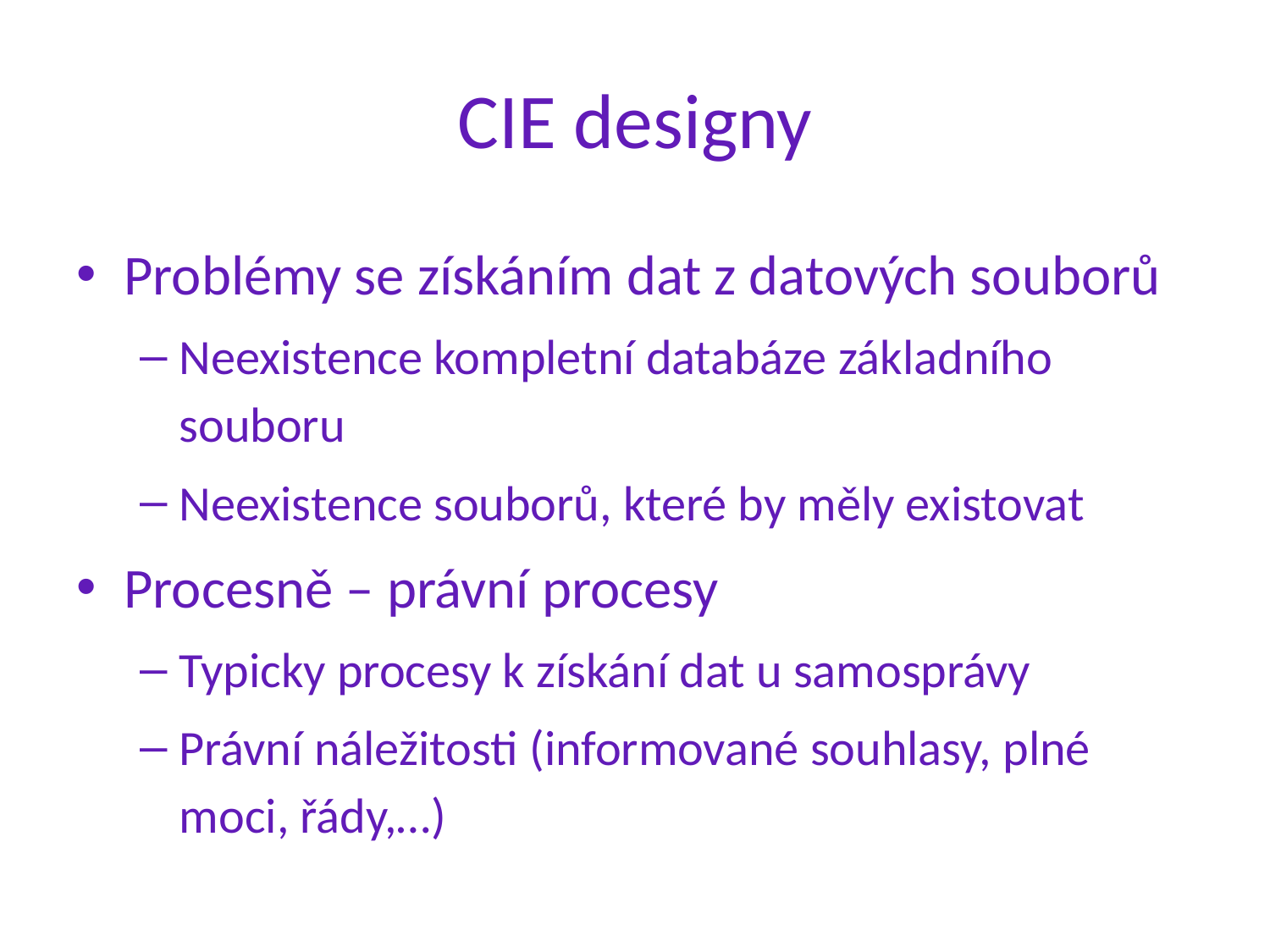

# CIE designy
Problémy se získáním dat z datových souborů
Neexistence kompletní databáze základního souboru
Neexistence souborů, které by měly existovat
Procesně – právní procesy
Typicky procesy k získání dat u samosprávy
Právní náležitosti (informované souhlasy, plné moci, řády,…)